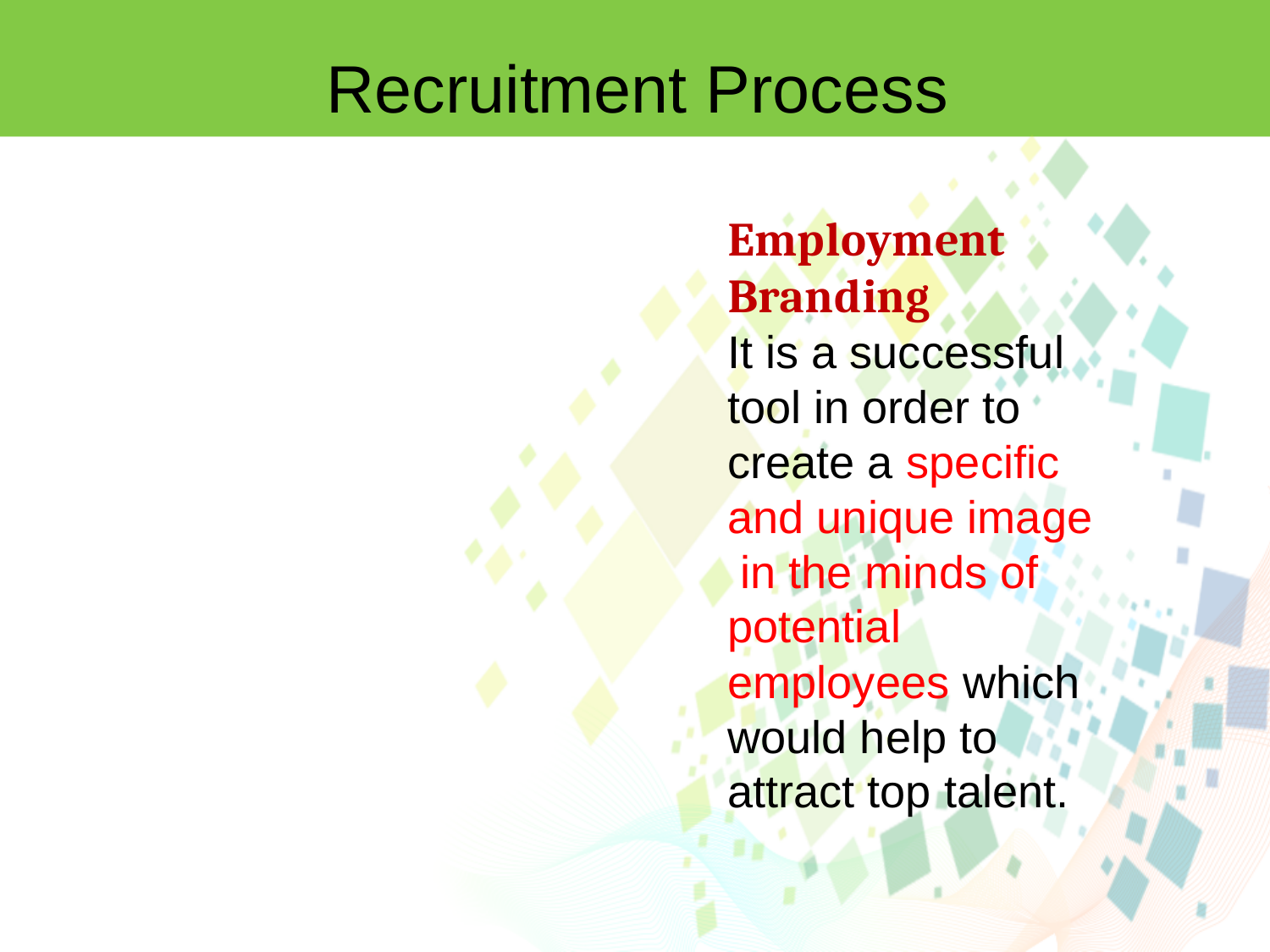

Recruitment Process
Employment Branding
It is a successful tool in order to create a specific and unique image  in the minds of potential employees which would help to attract top talent.